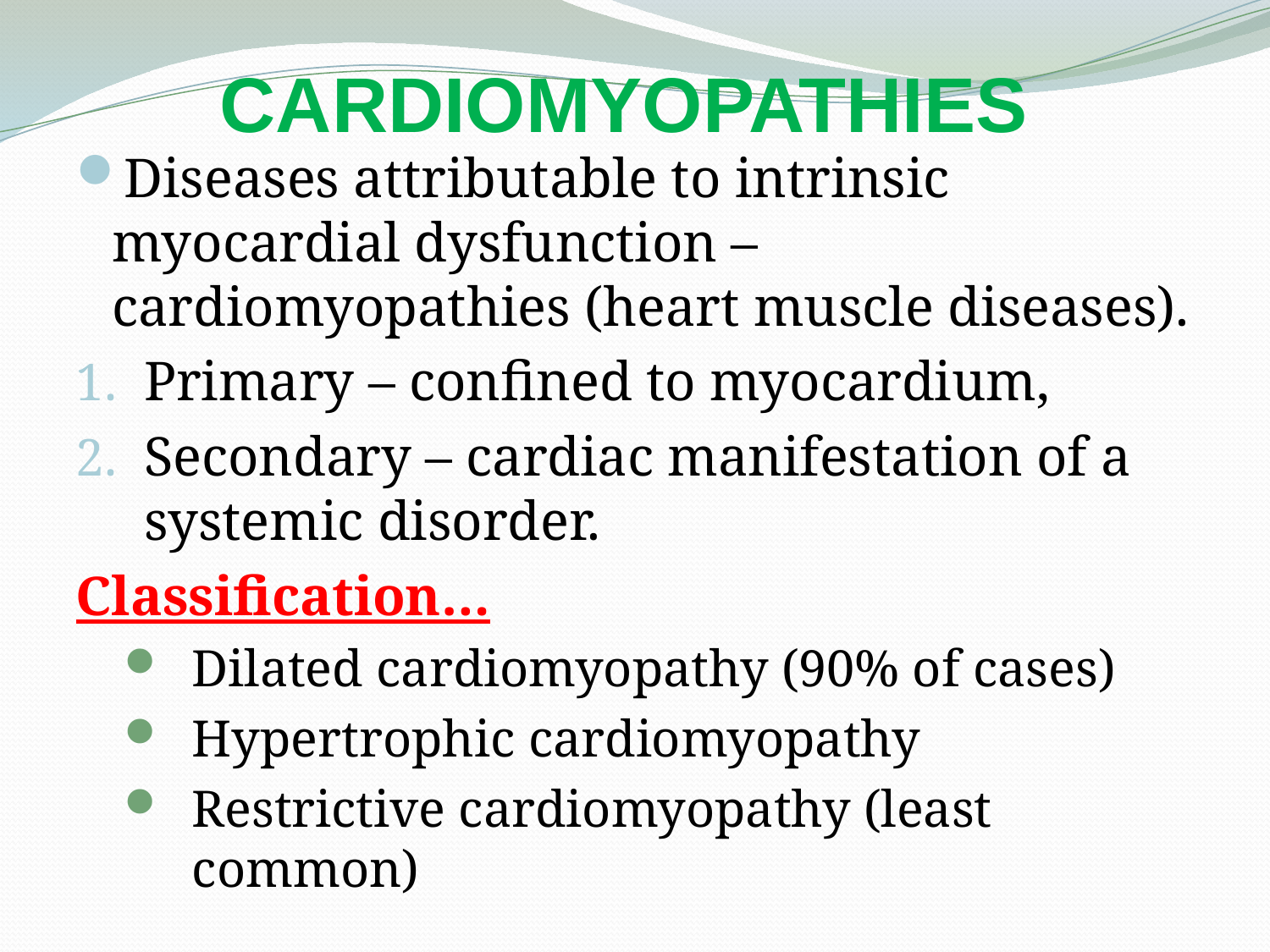

# CARDIOMYOPATHIES
Diseases attributable to intrinsic myocardial dysfunction – cardiomyopathies (heart muscle diseases).
Primary – confined to myocardium,
Secondary – cardiac manifestation of a systemic disorder.
Classification…
Dilated cardiomyopathy (90% of cases)
Hypertrophic cardiomyopathy
Restrictive cardiomyopathy (least common)